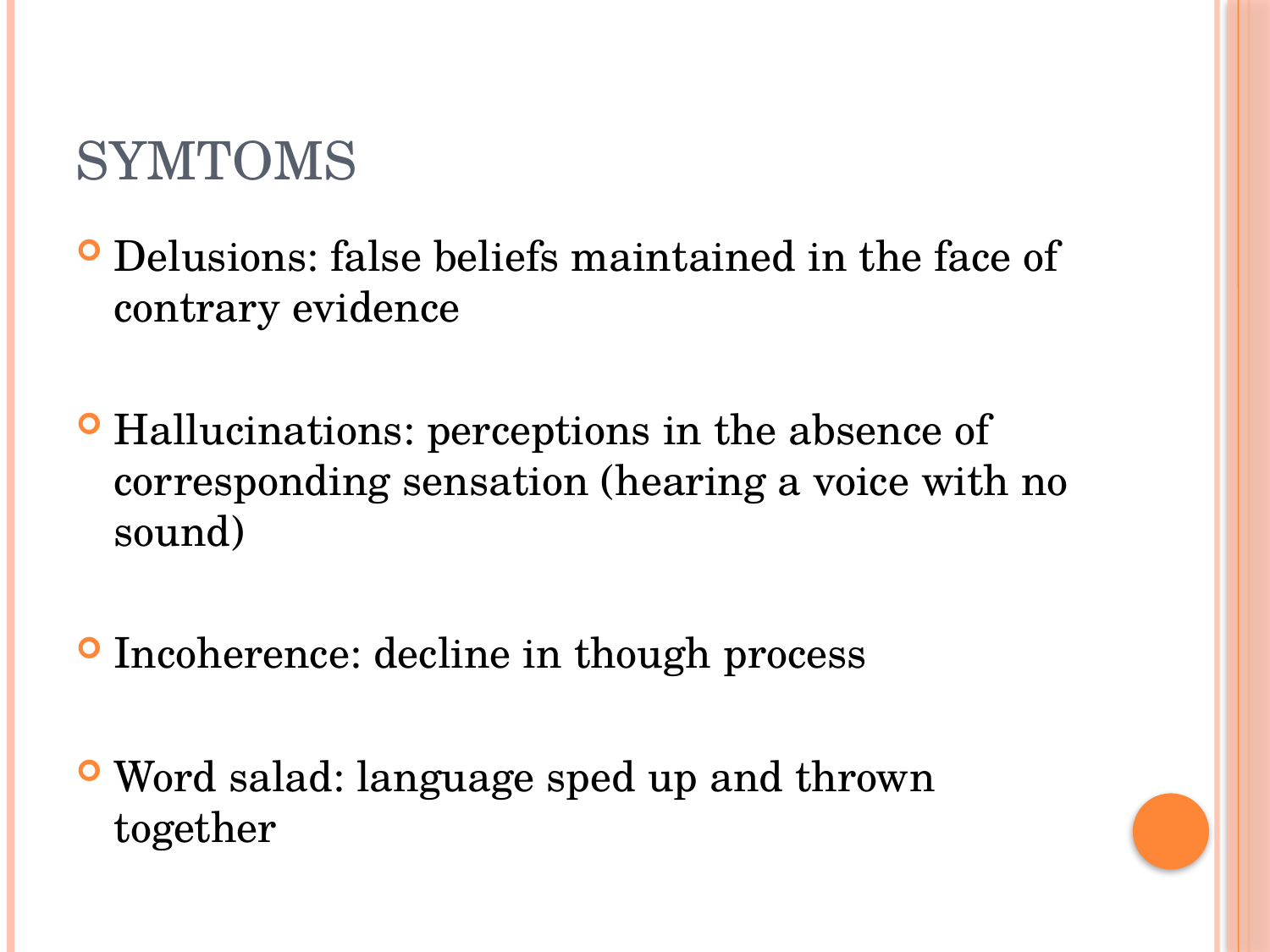

# SYMTOMS
Delusions: false beliefs maintained in the face of contrary evidence

Hallucinations: perceptions in the absence of corresponding sensation (hearing a voice with no sound)

Incoherence: decline in though process

Word salad: language sped up and thrown together